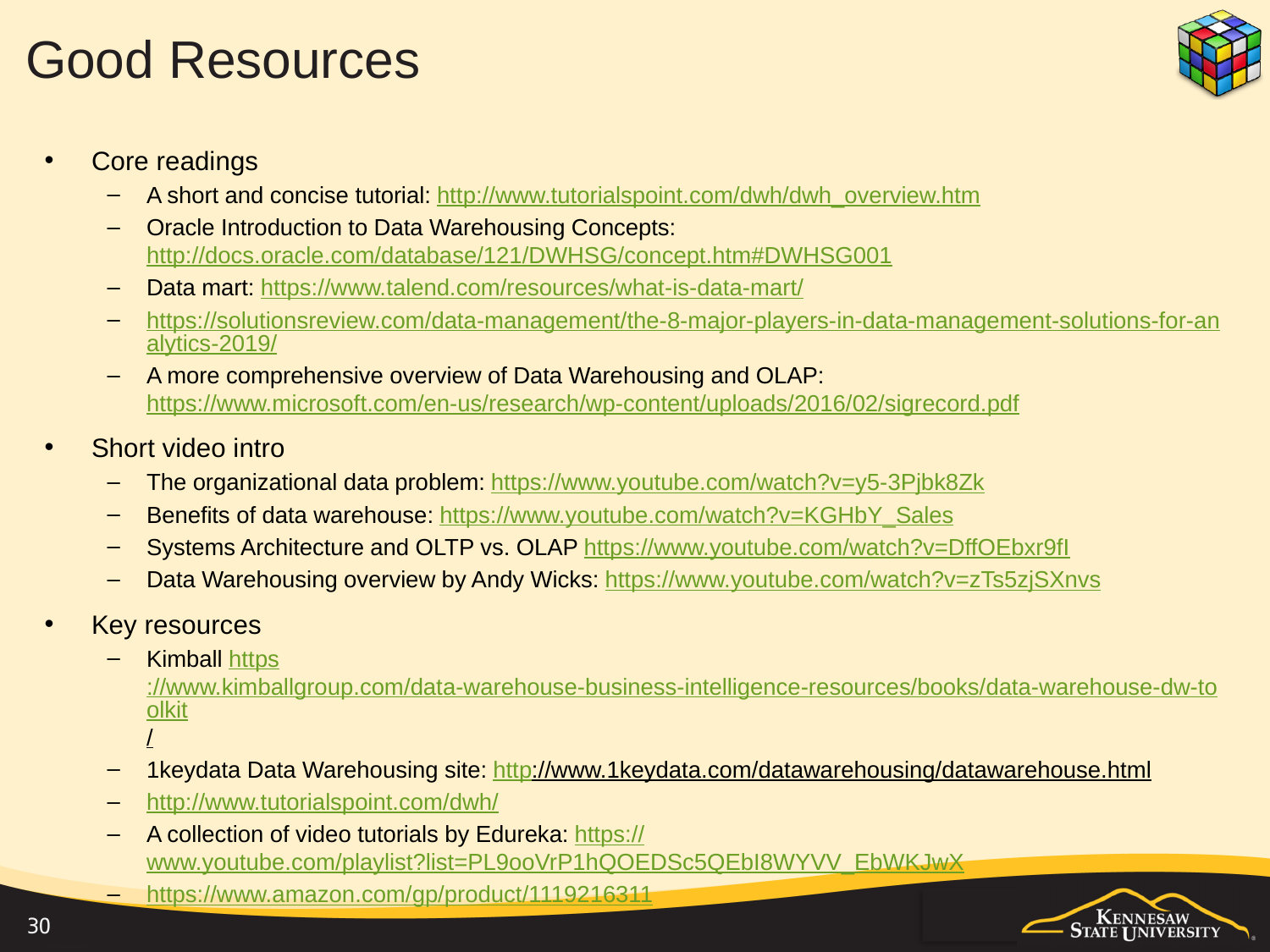

# Good Resources
Core readings
A short and concise tutorial: http://www.tutorialspoint.com/dwh/dwh_overview.htm
Oracle Introduction to Data Warehousing Concepts: http://docs.oracle.com/database/121/DWHSG/concept.htm#DWHSG001
Data mart: https://www.talend.com/resources/what-is-data-mart/
https://solutionsreview.com/data-management/the-8-major-players-in-data-management-solutions-for-analytics-2019/
A more comprehensive overview of Data Warehousing and OLAP: https://www.microsoft.com/en-us/research/wp-content/uploads/2016/02/sigrecord.pdf
Short video intro
The organizational data problem: https://www.youtube.com/watch?v=y5-3Pjbk8Zk
Benefits of data warehouse: https://www.youtube.com/watch?v=KGHbY_Sales
Systems Architecture and OLTP vs. OLAP https://www.youtube.com/watch?v=DffOEbxr9fI
Data Warehousing overview by Andy Wicks: https://www.youtube.com/watch?v=zTs5zjSXnvs
Key resources
Kimball https://www.kimballgroup.com/data-warehouse-business-intelligence-resources/books/data-warehouse-dw-toolkit/
1keydata Data Warehousing site: http://www.1keydata.com/datawarehousing/datawarehouse.html
http://www.tutorialspoint.com/dwh/
A collection of video tutorials by Edureka: https://www.youtube.com/playlist?list=PL9ooVrP1hQOEDSc5QEbI8WYVV_EbWKJwX
https://www.amazon.com/gp/product/1119216311
30